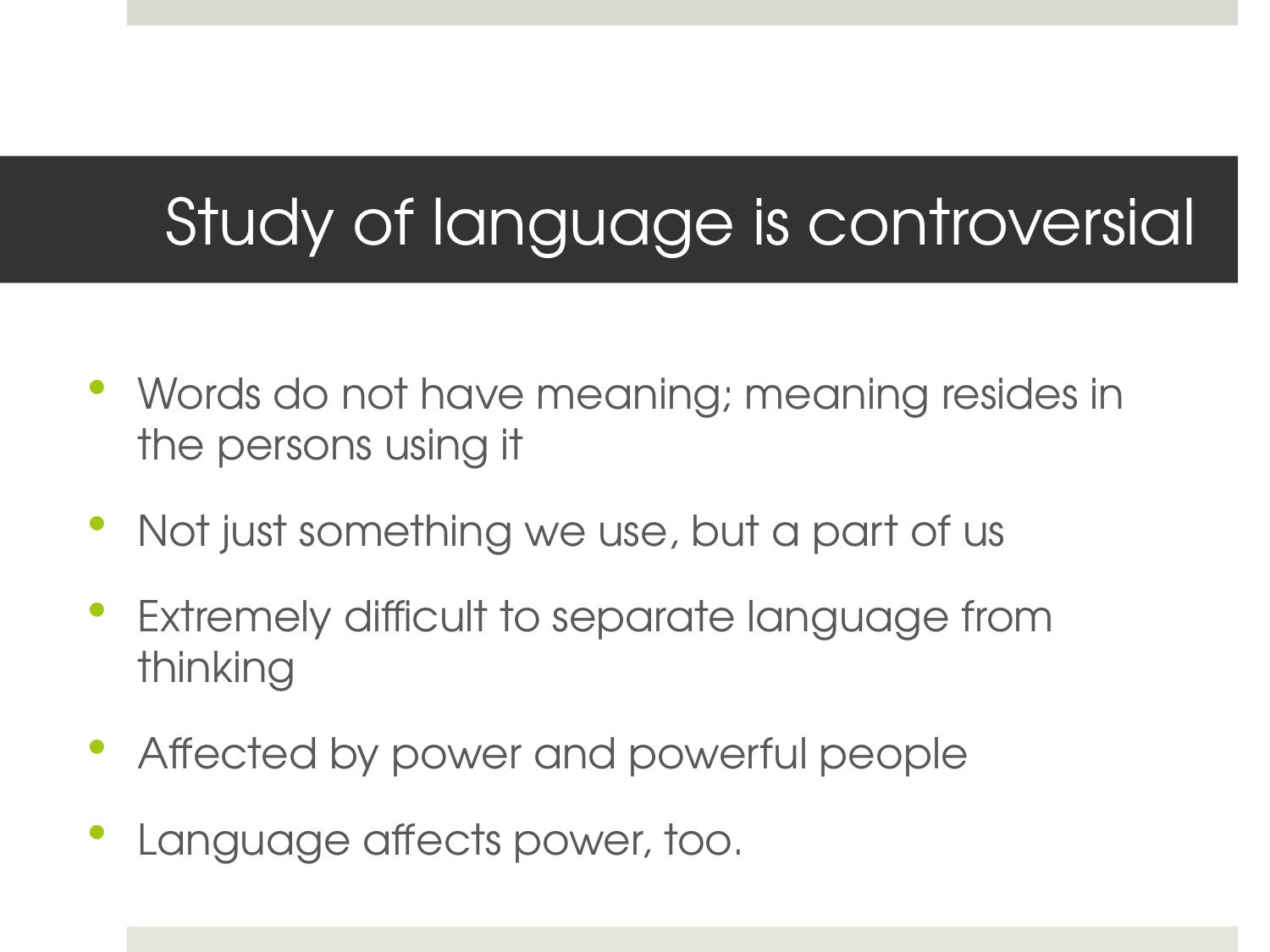

# Study of language is controversial
Words do not have meaning; meaning resides in the persons using it
Not just something we use, but a part of us
Extremely difficult to separate language from thinking
Affected by power and powerful people
Language affects power, too.